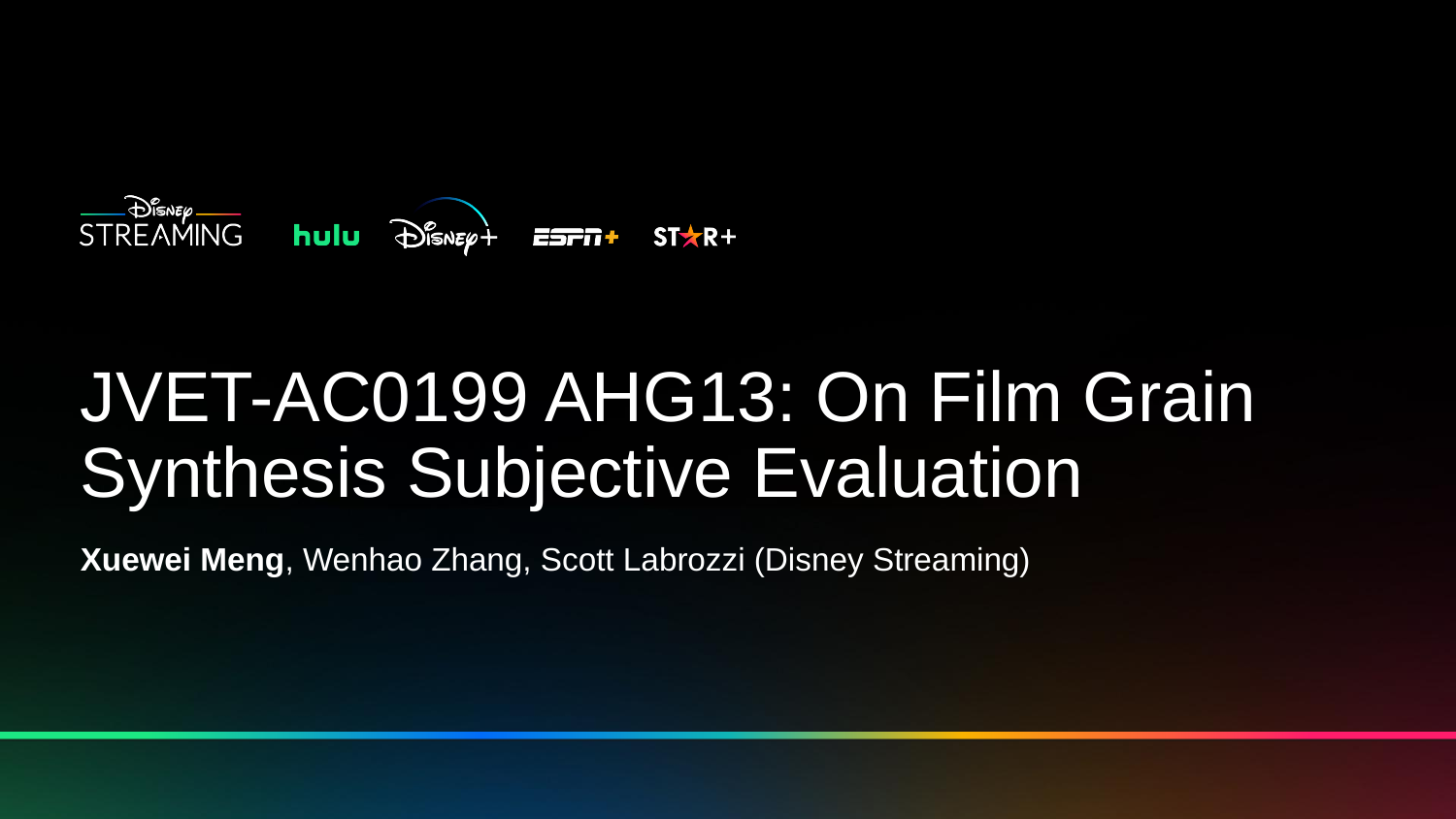

# JVET-AC0199 AHG13: On Film Grain Synthesis Subjective Evaluation
Xuewei Meng, Wenhao Zhang, Scott Labrozzi (Disney Streaming)